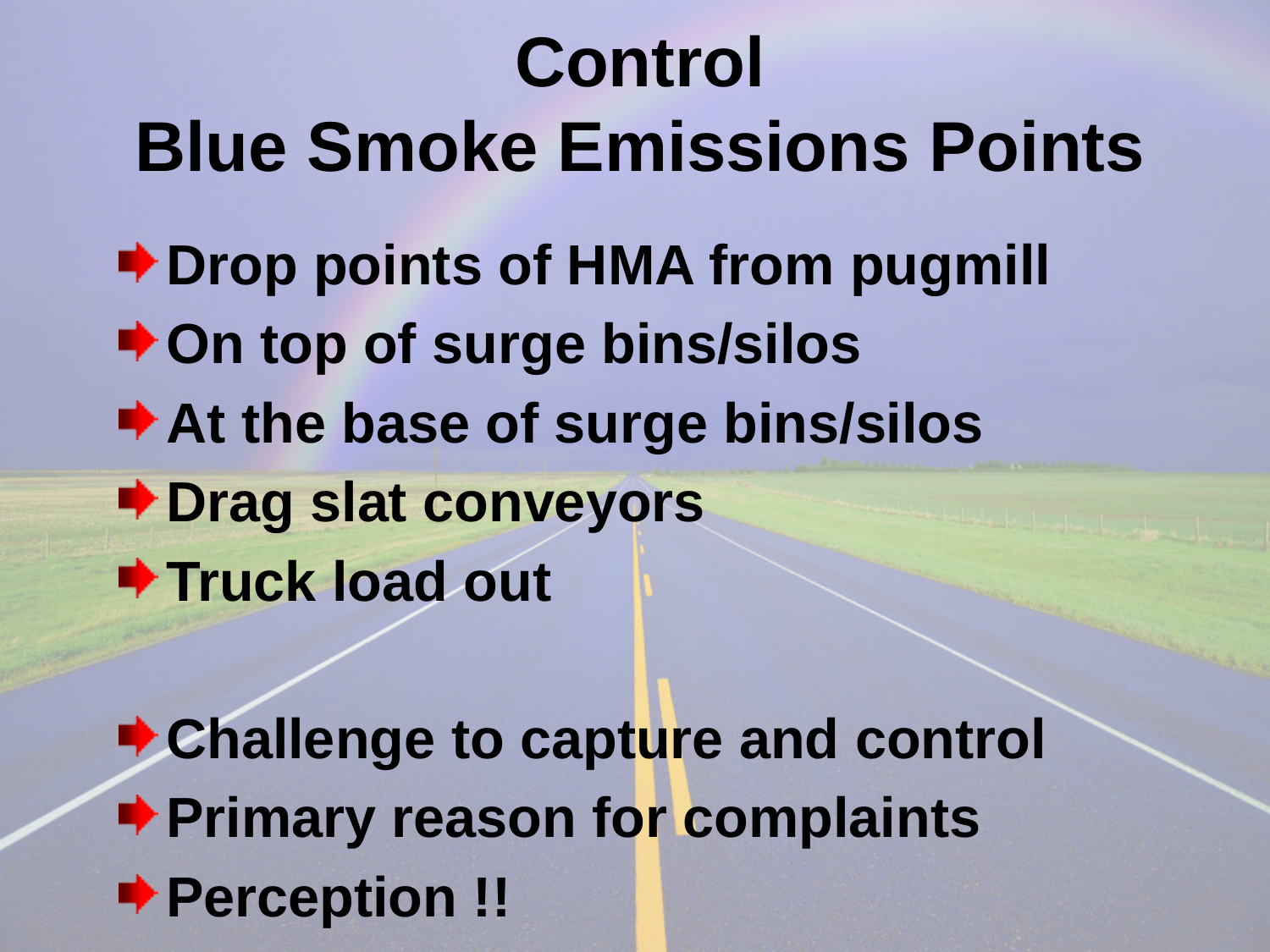

# Control Blue Smoke Emissions Points
Drop points of HMA from pugmill
On top of surge bins/silos
At the base of surge bins/silos
Drag slat conveyors
Truck load out

Challenge to capture and control
Primary reason for complaints
Perception !!